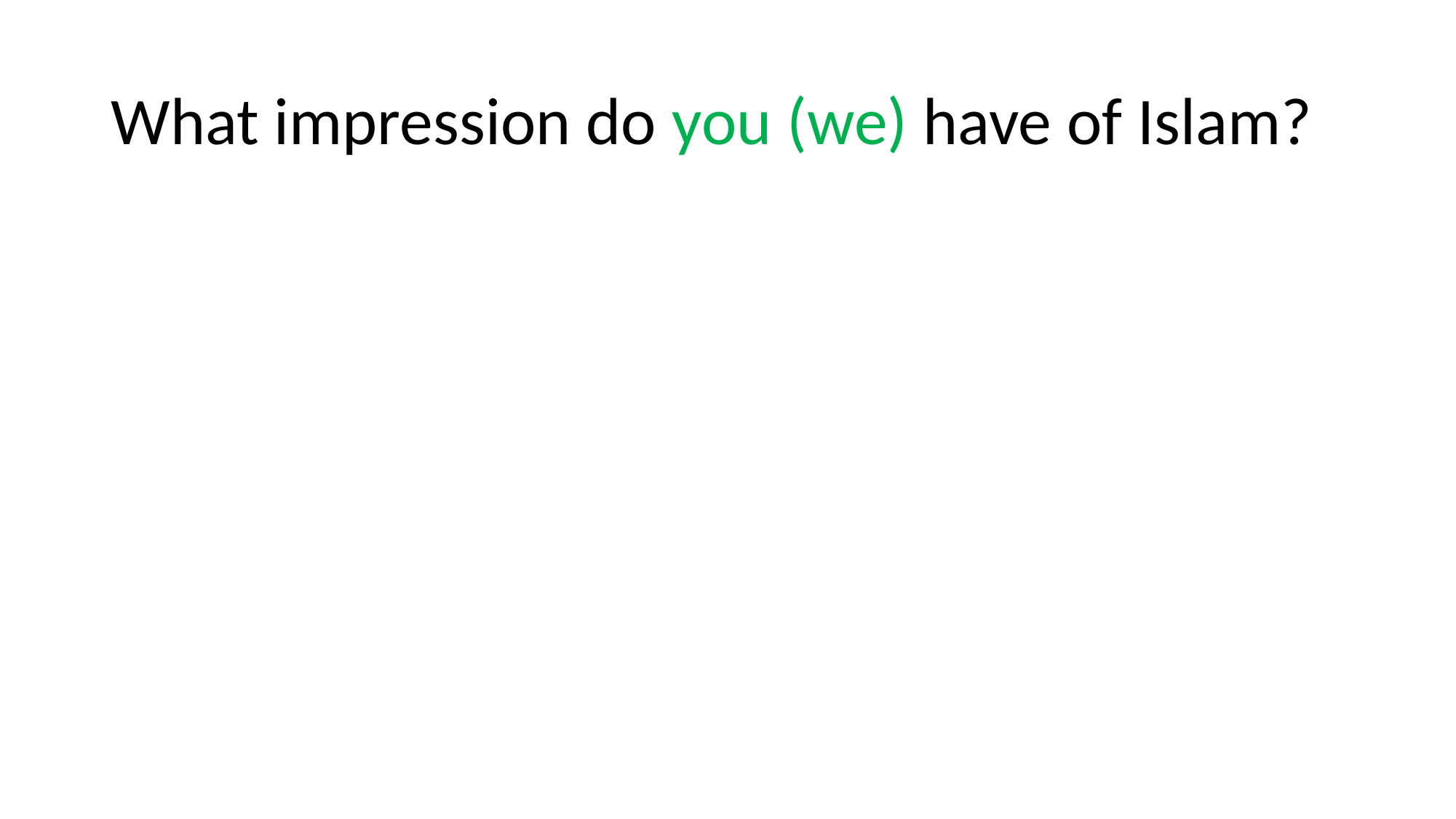

# What impression do you (we) have of Islam?